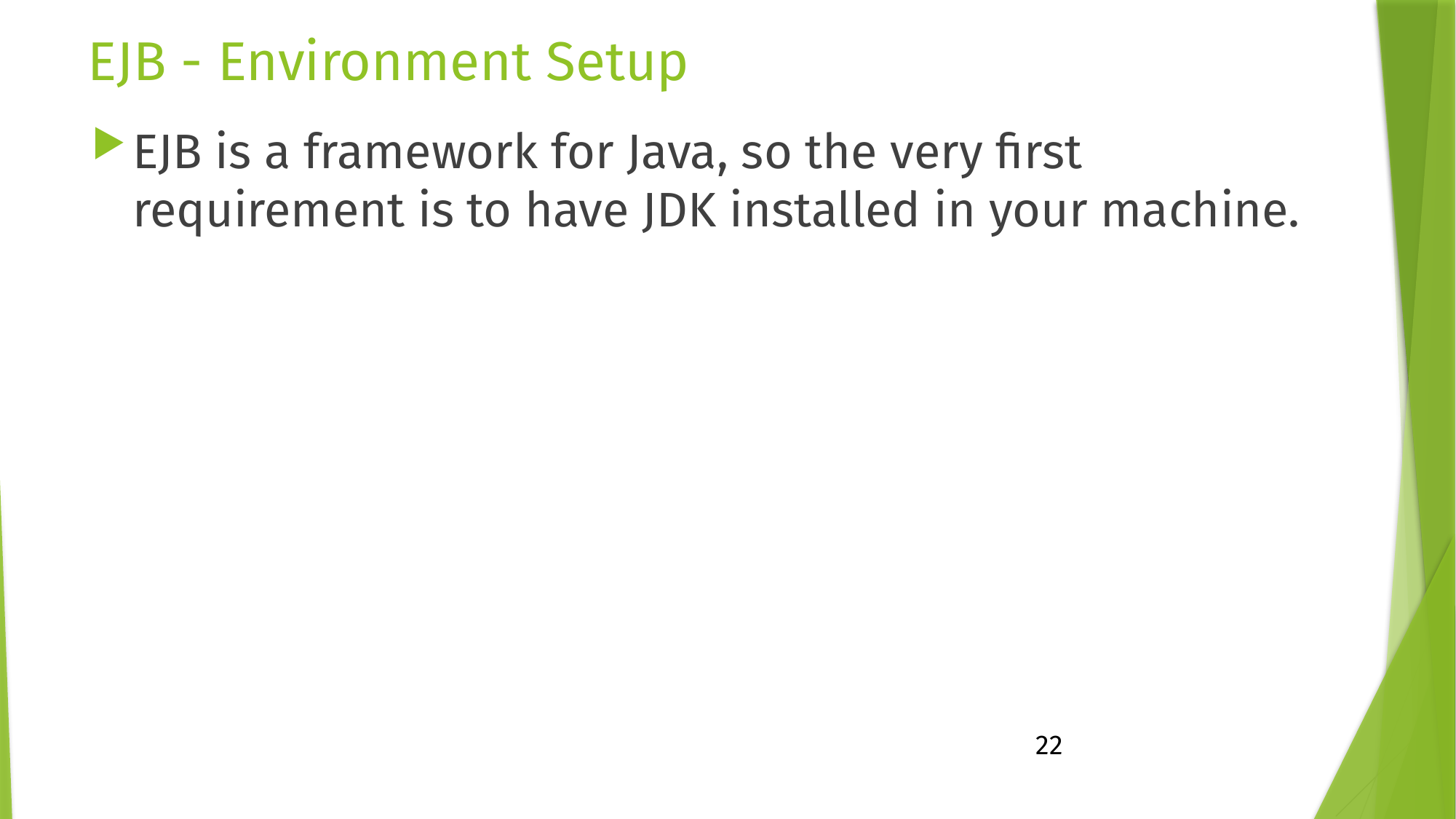

# EJB - Environment Setup
EJB is a framework for Java, so the very first requirement is to have JDK installed in your machine.
22